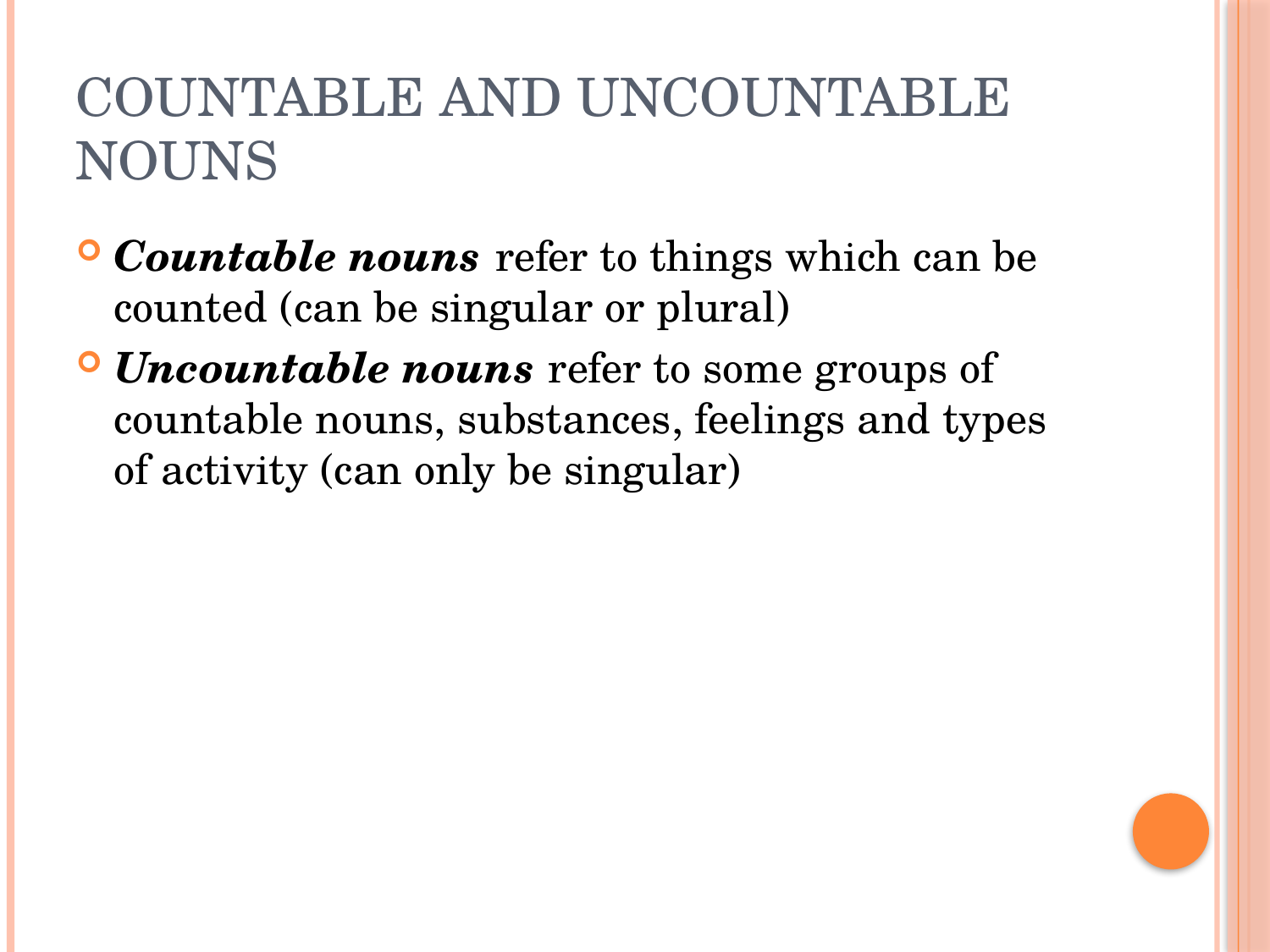

# Countable and Uncountable Nouns
Countable nouns refer to things which can be counted (can be singular or plural)
Uncountable nouns refer to some groups of countable nouns, substances, feelings and types of activity (can only be singular)